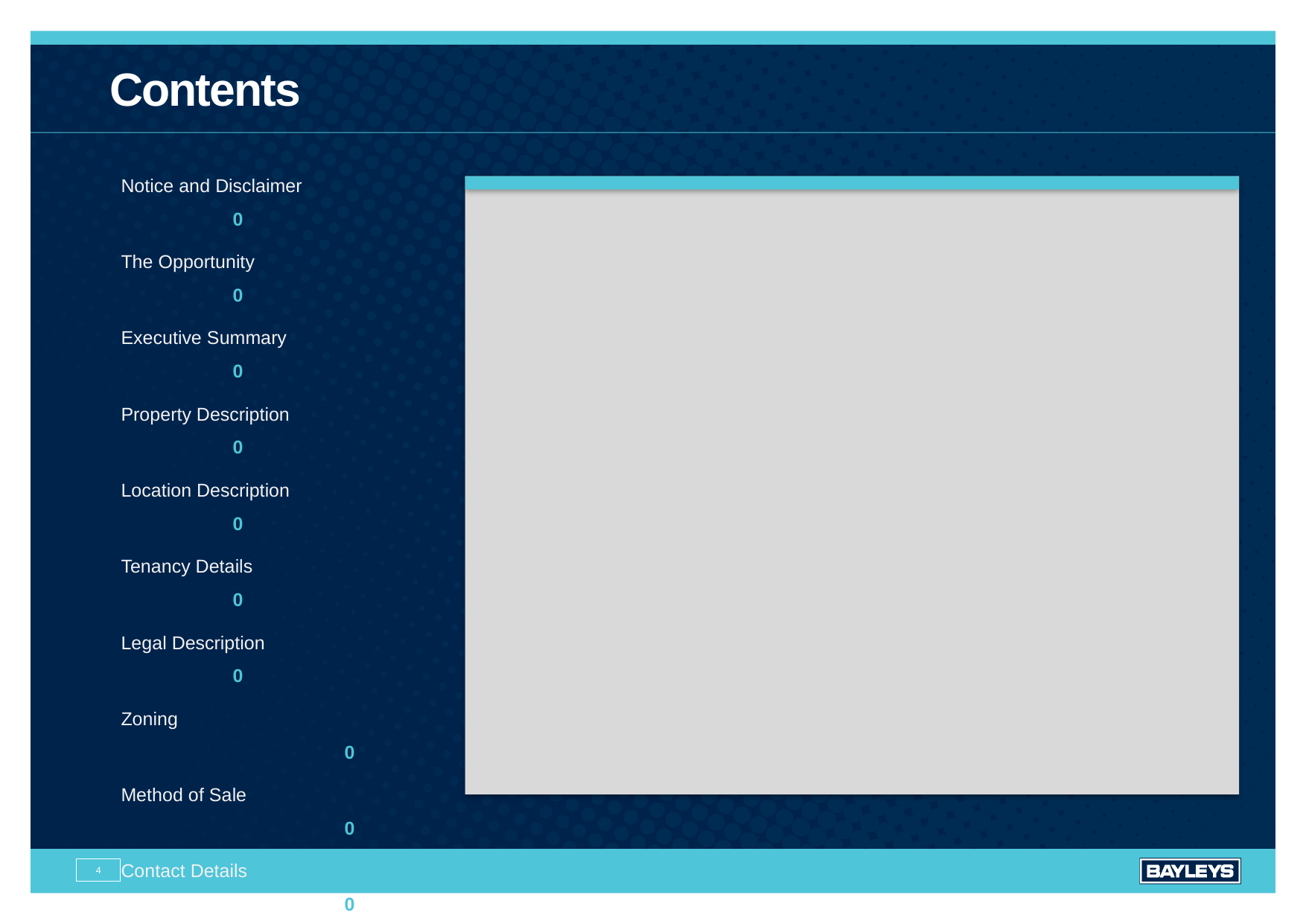

Contents
Notice and Disclaimer		0
The Opportunity		0
Executive Summary		0
Property Description		0
Location Description		0
Tenancy Details		0
Legal Description		0
Zoning				0
Method of Sale			0
Contact Details			0
Statement of General Policy	0
Appendices			0

4